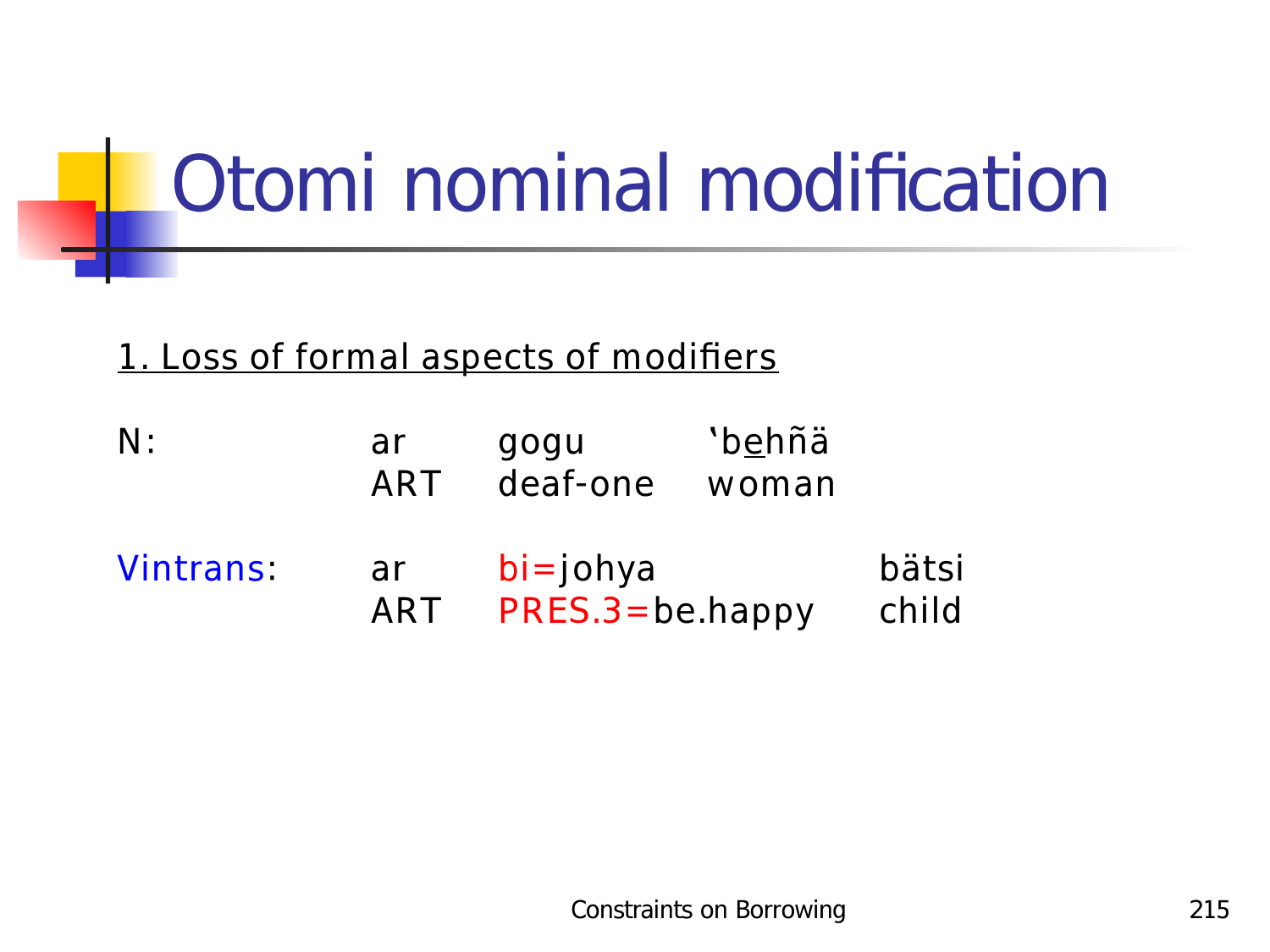

# Otomi nominal modification
1. Loss of formal aspects of modifiers

N:		ar       	gogu            ‘behñä
		ART    	deaf-one     woman

Vintrans:	ar	bi=johya		bätsi
		ART	PRES.3=be.happy	child
Constraints on Borrowing
215